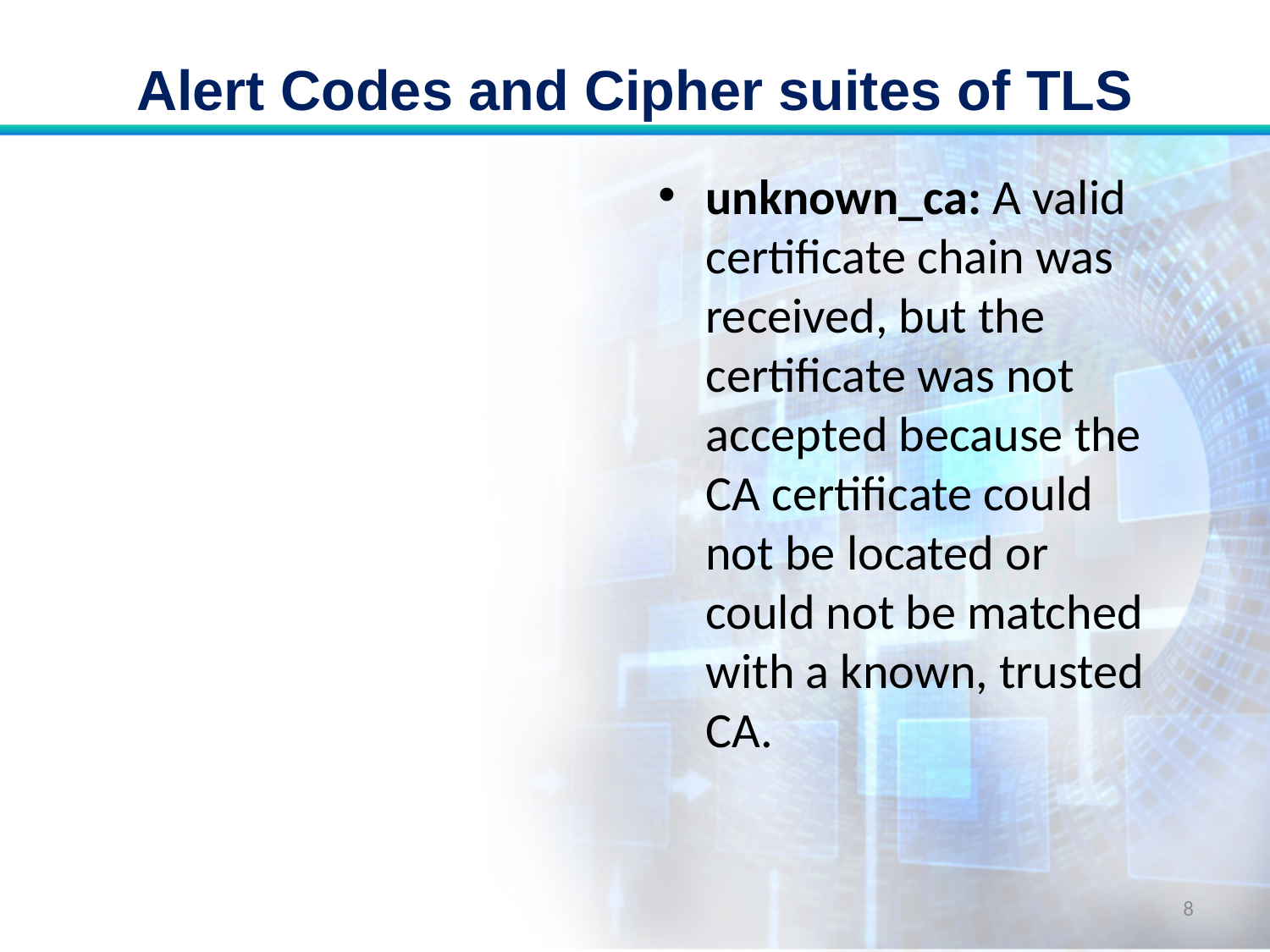

# Alert Codes and Cipher suites of TLS
unknown_ca: A valid certificate chain was received, but the certificate was not accepted because the CA certificate could not be located or could not be matched with a known, trusted CA.
8